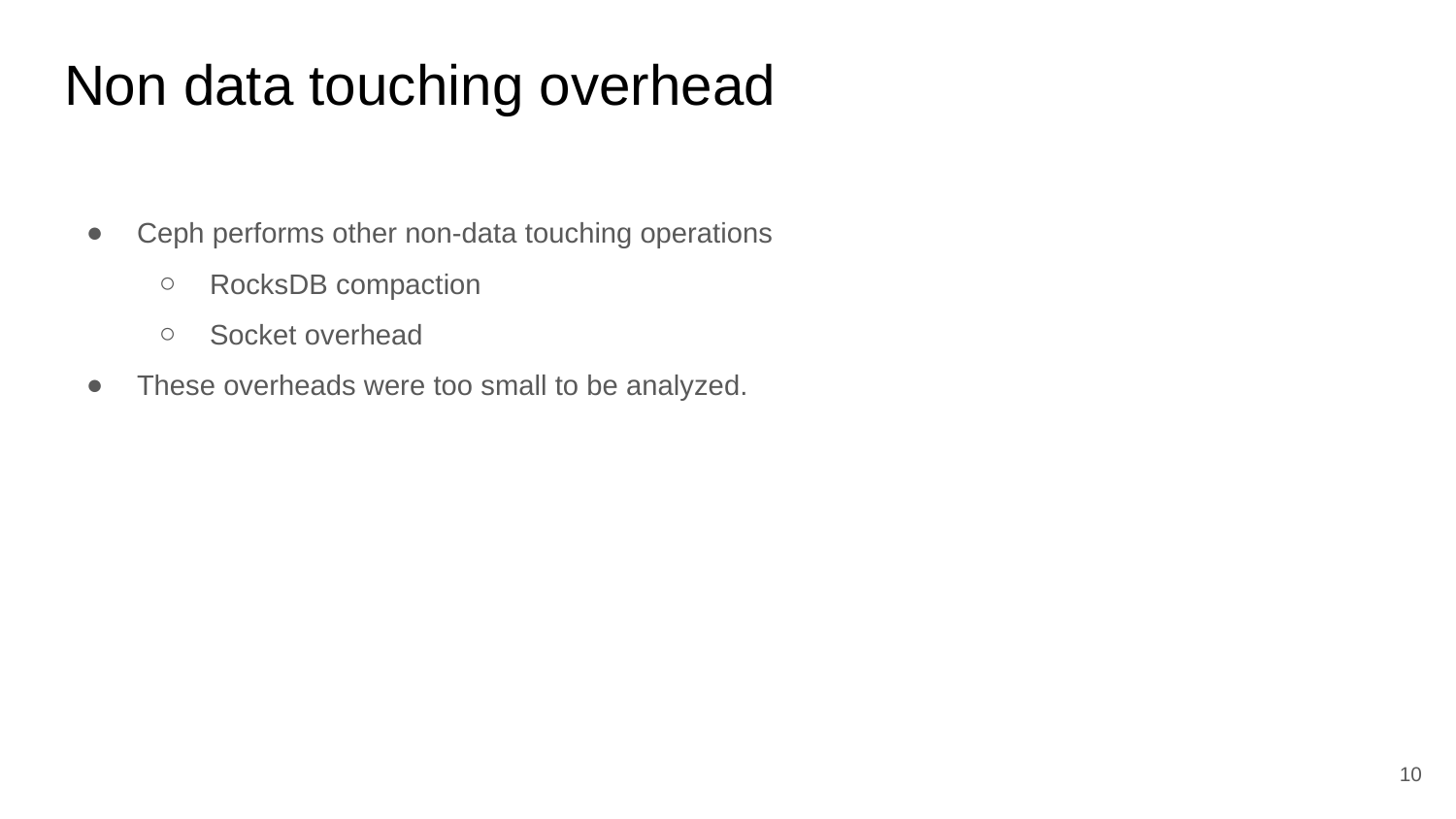

# Non data touching overhead
Ceph performs other non-data touching operations
RocksDB compaction
Socket overhead
These overheads were too small to be analyzed.
10